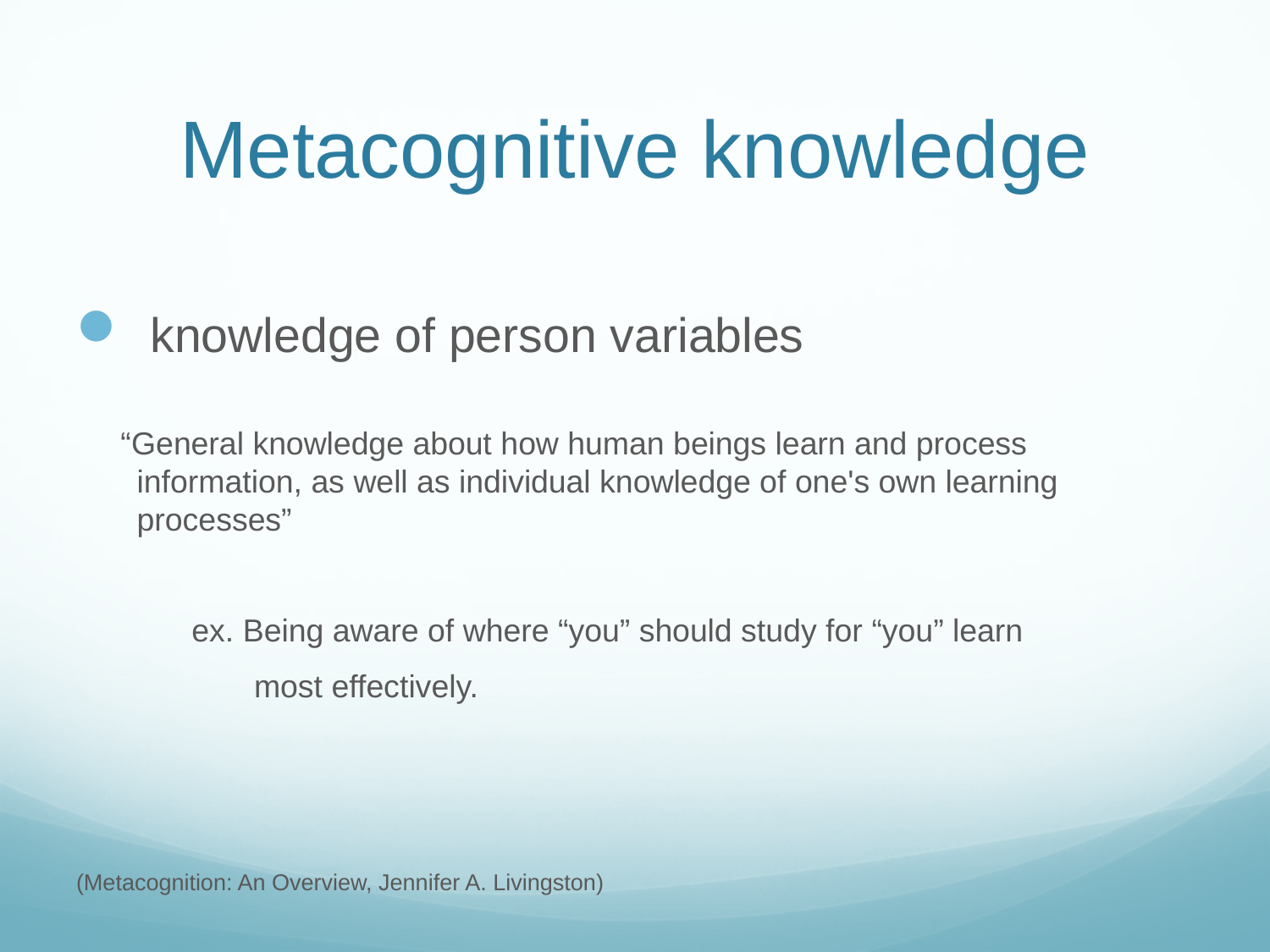

# Metacognitive knowledge

 knowledge of person variables

     “General knowledge about how human beings learn and process information, as well as individual knowledge of one's own learning processes”

             ex. Being aware of where “you” should study for “you” learn
                    most effectively.

(Metacognition: An Overview, Jennifer A. Livingston)